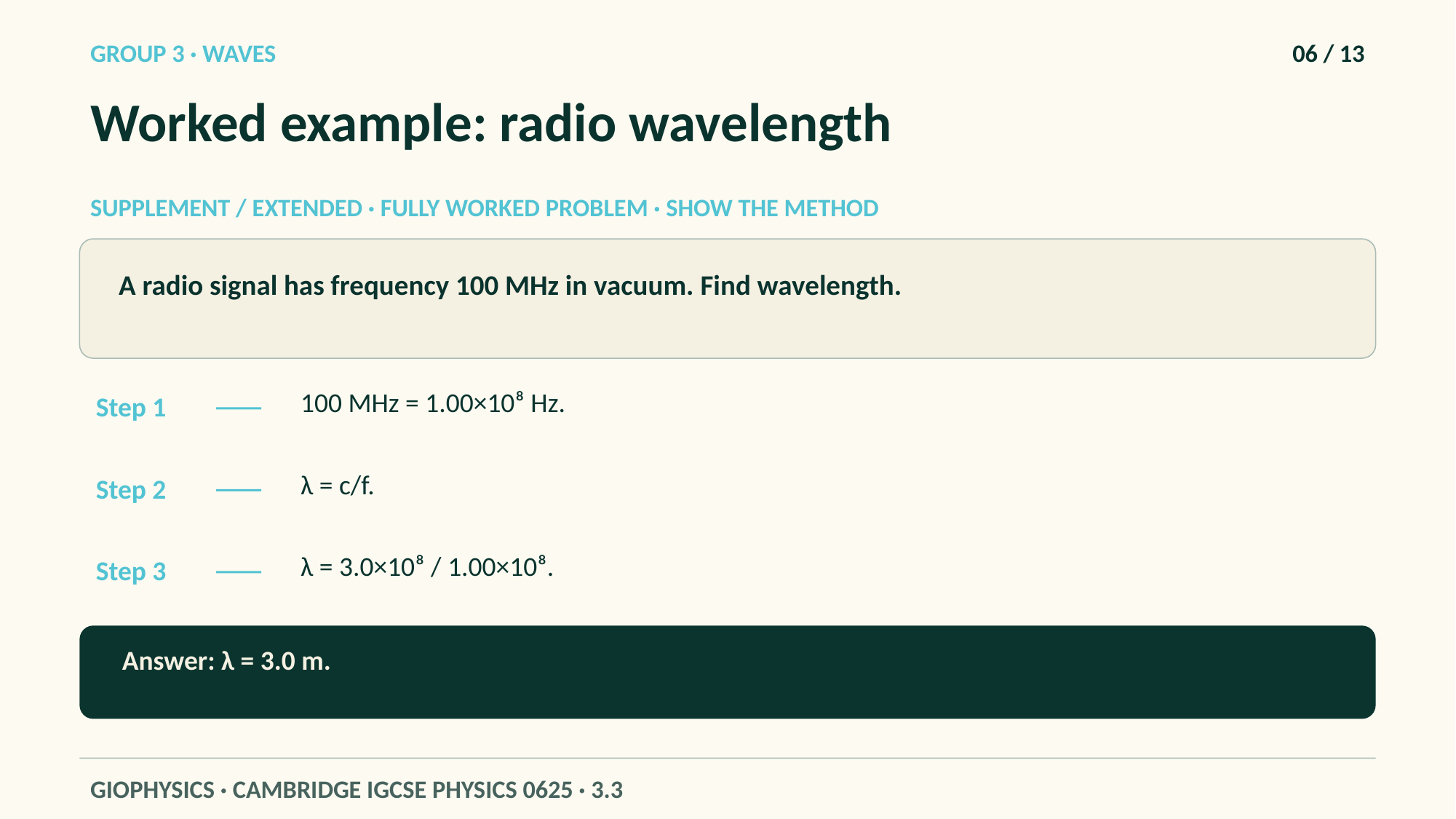

GROUP 3 · WAVES
06 / 13
Worked example: radio wavelength
SUPPLEMENT / EXTENDED · FULLY WORKED PROBLEM · SHOW THE METHOD

A radio signal has frequency 100 MHz in vacuum. Find wavelength.
100 MHz = 1.00×10⁸ Hz.
Step 1

λ = c/f.
Step 2

λ = 3.0×10⁸ / 1.00×10⁸.
Step 3

Answer: λ = 3.0 m.

GIOPHYSICS · CAMBRIDGE IGCSE PHYSICS 0625 · 3.3